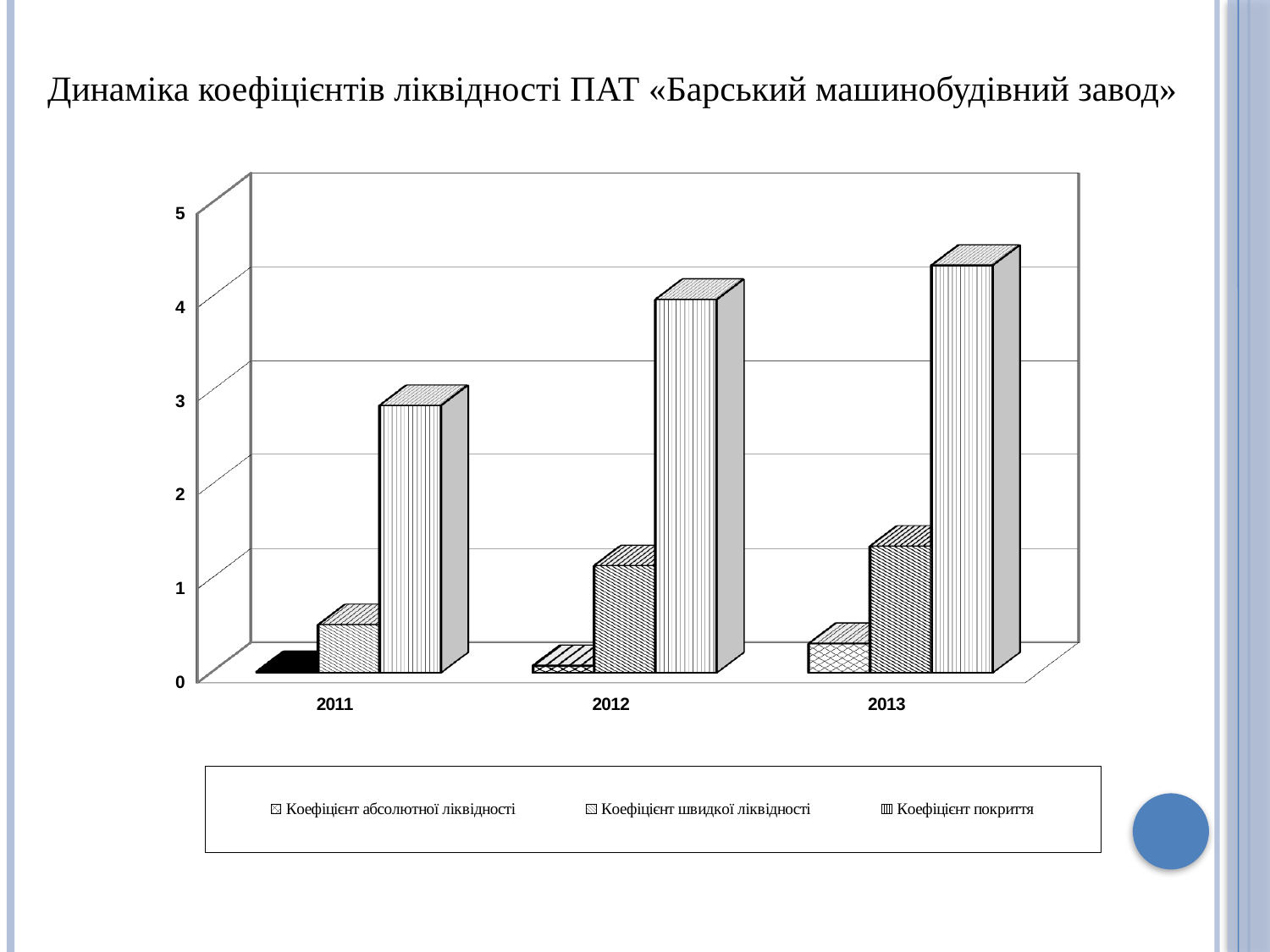

Динаміка коефіцієнтів ліквідності ПАТ «Барський машинобудiвний завод»

[unsupported chart]